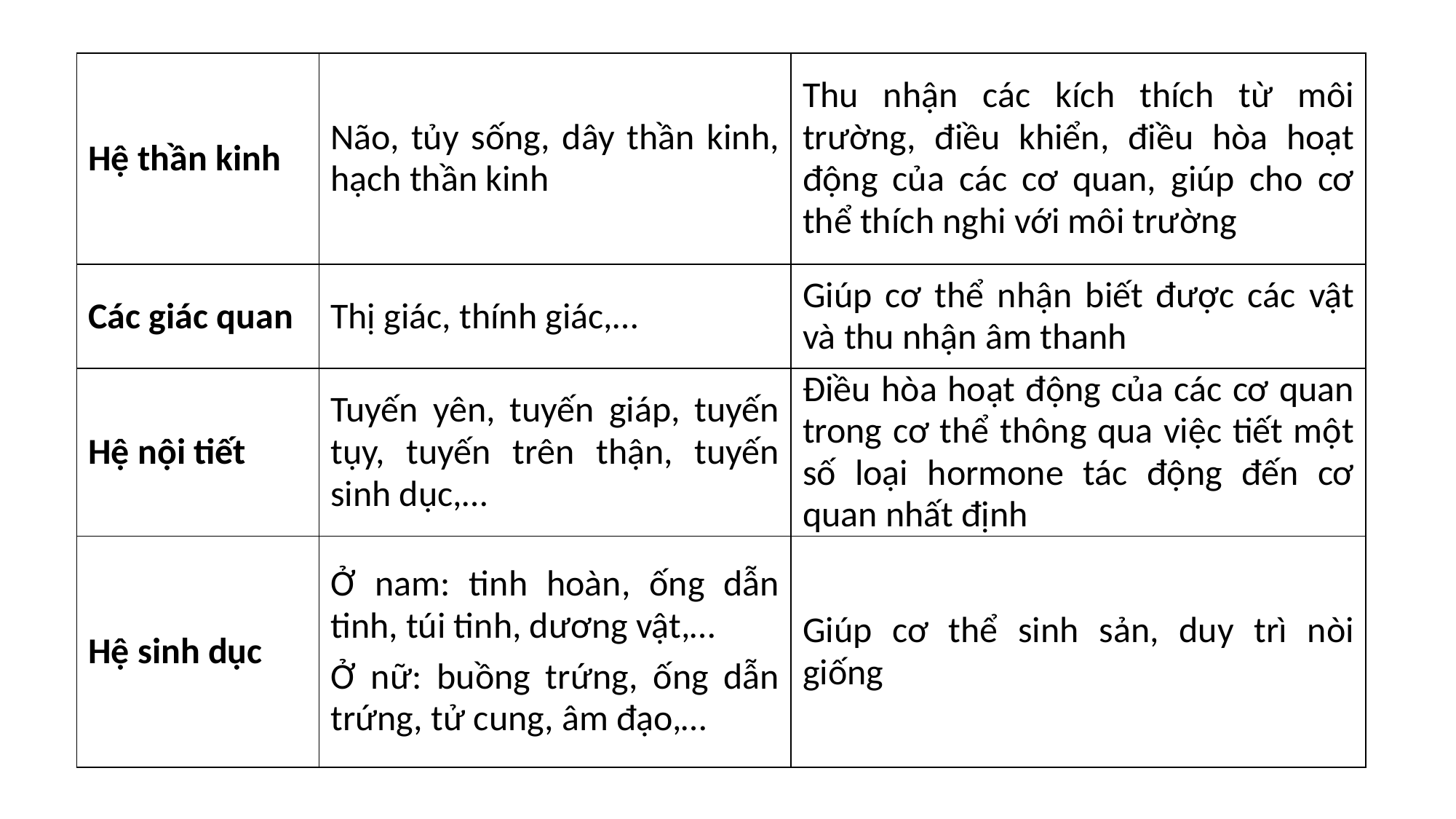

| Hệ thần kinh | Não, tủy sống, dây thần kinh, hạch thần kinh | Thu nhận các kích thích từ môi trường, điều khiển, điều hòa hoạt động của các cơ quan, giúp cho cơ thể thích nghi với môi trường |
| --- | --- | --- |
| Các giác quan | Thị giác, thính giác,… | Giúp cơ thể nhận biết được các vật và thu nhận âm thanh |
| Hệ nội tiết | Tuyến yên, tuyến giáp, tuyến tụy, tuyến trên thận, tuyến sinh dục,… | Điều hòa hoạt động của các cơ quan trong cơ thể thông qua việc tiết một số loại hormone tác động đến cơ quan nhất định |
| Hệ sinh dục | Ở nam: tinh hoàn, ống dẫn tinh, túi tinh, dương vật,… Ở nữ: buồng trứng, ống dẫn trứng, tử cung, âm đạo,… | Giúp cơ thể sinh sản, duy trì nòi giống |